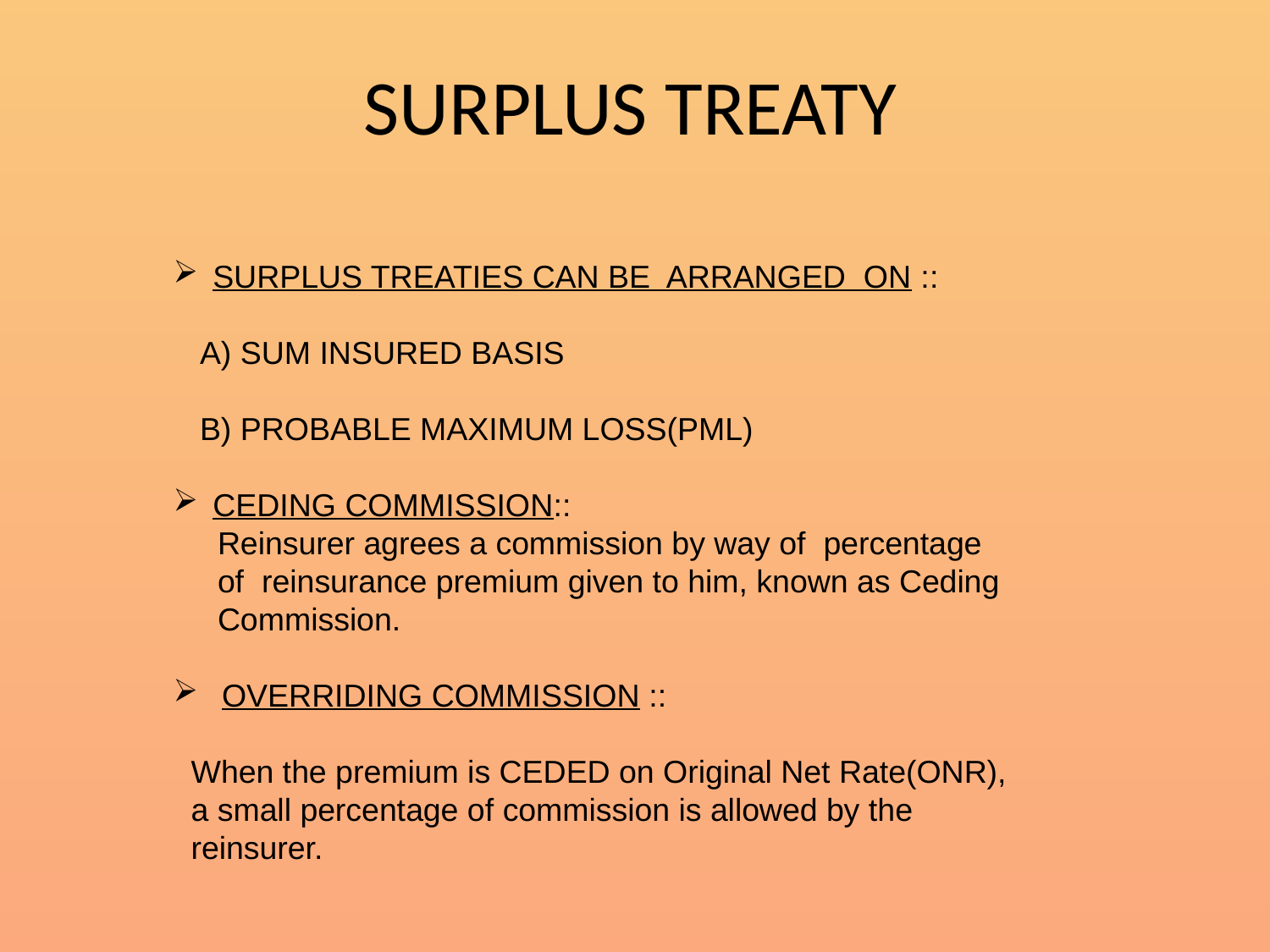

# SURPLUS TREATY
SURPLUS TREATIES CAN BE  ARRANGED  ON ::

   A) SUM INSURED BASIS

   B) PROBABLE MAXIMUM LOSS(PML)

CEDING COMMISSION::
     Reinsurer agrees a commission by way of  percentage
     of  reinsurance premium given to him, known as Ceding
     Commission.

 OVERRIDING COMMISSION ::

  When the premium is CEDED on Original Net Rate(ONR),
  a small percentage of commission is allowed by the
  reinsurer.